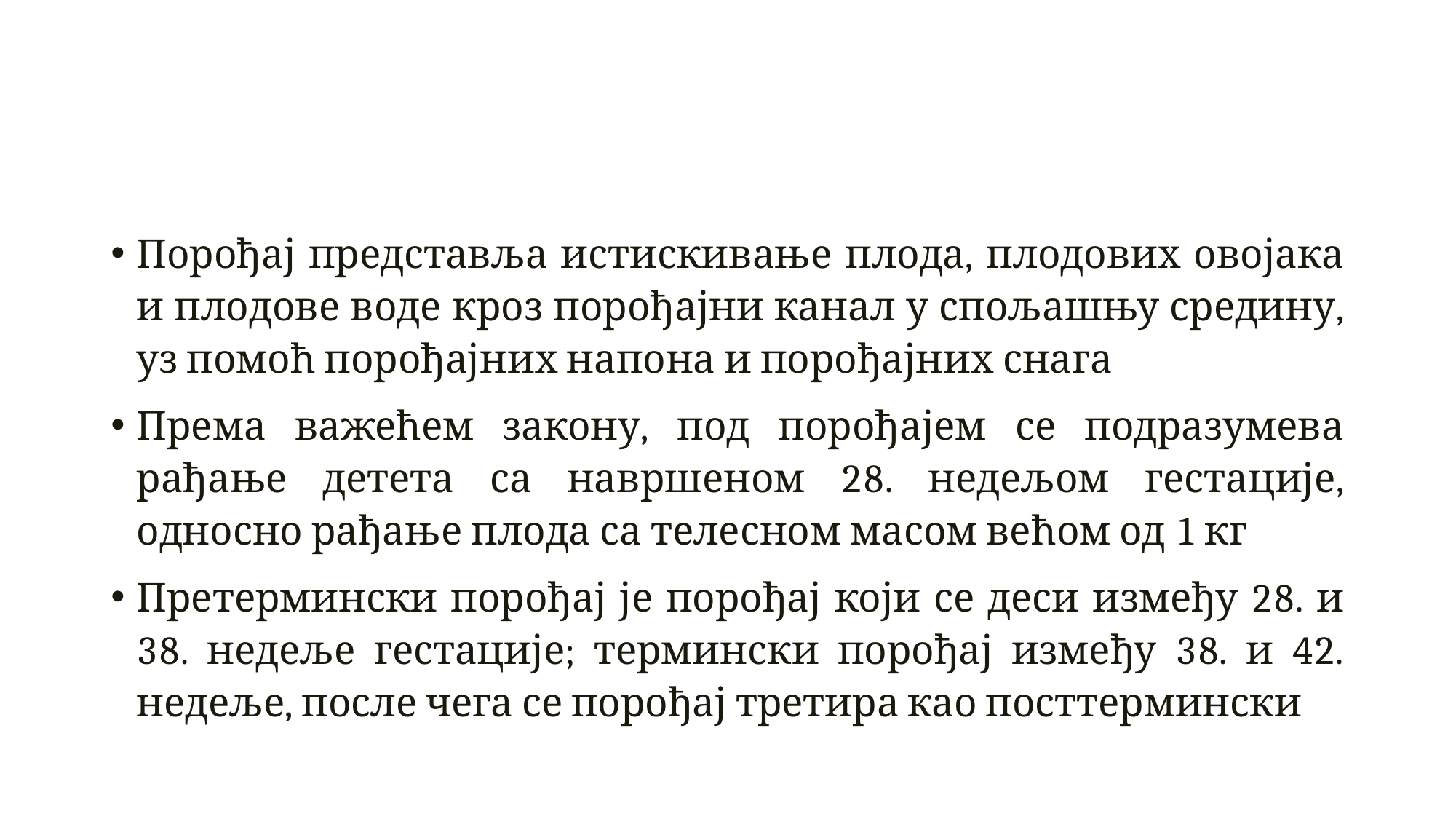

#
Порођај представља истискивање плода, плодових овојака и плодове воде кроз порођајни канал у спољашњу средину, уз помоћ порођајних напона и порођајних снага
Према важећем закону, под порођајем се подразумева рађање детета са навршеном 28. недељом гестације, односно рађање плода са телесном масом већом од 1 кг
Претермински порођај је порођај који се деси између 28. и 38. недеље гестације; термински порођај између 38. и 42. недеље, после чега се порођај третира као посттермински